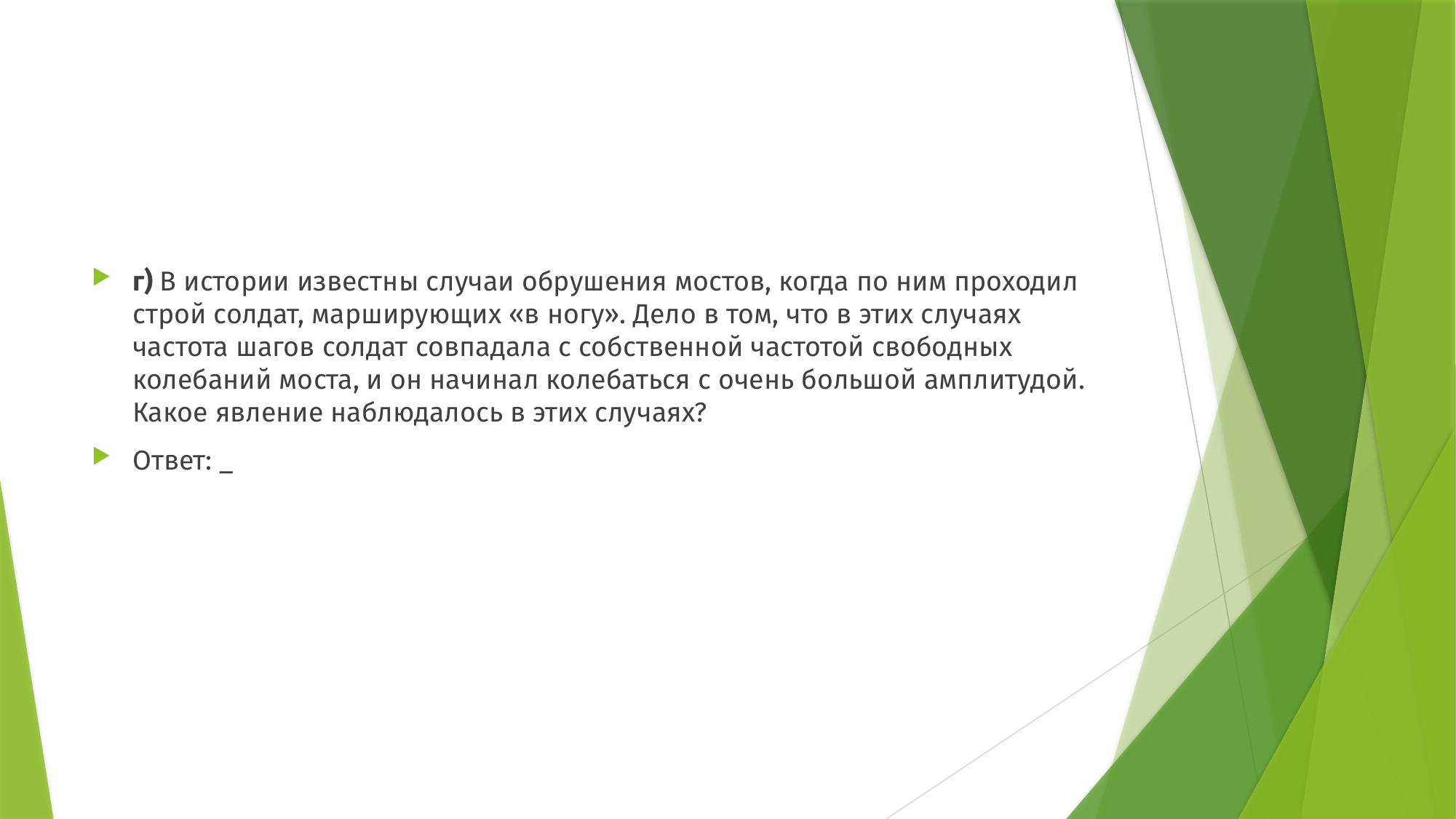

#
г) В истории известны случаи обрушения мостов, когда по ним проходил строй солдат, марширующих «в ногу». Дело в том, что в этих случаях частота шагов солдат совпадала с собственной частотой свободных колебаний моста, и он начинал колебаться с очень большой амплитудой. Какое явление наблюдалось в этих случаях?
Ответ: _